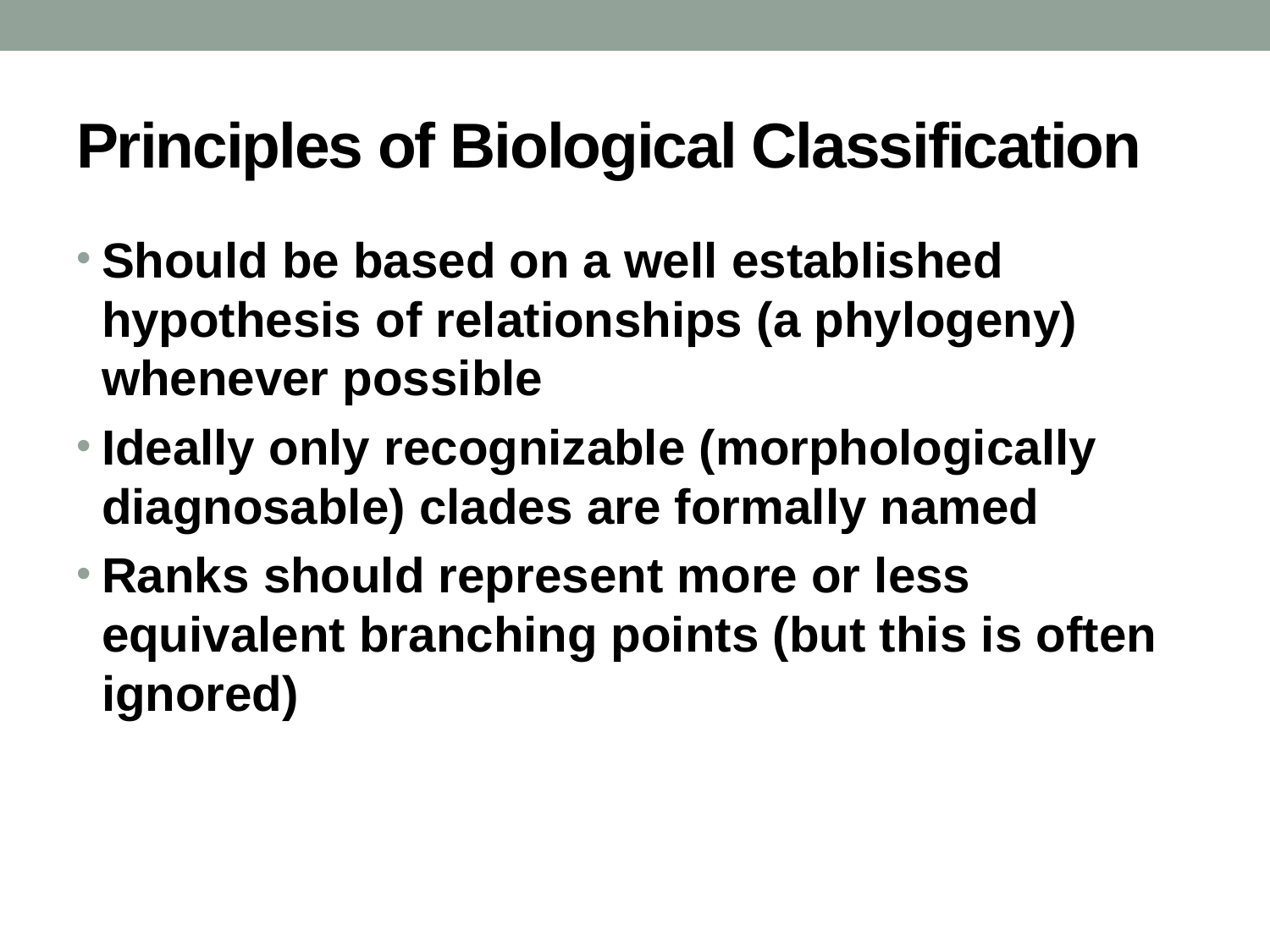

# Principles of Biological Classification
Should be based on a well established hypothesis of relationships (a phylogeny) whenever possible
Ideally only recognizable (morphologically diagnosable) clades are formally named
Ranks should represent more or less equivalent branching points (but this is often ignored)